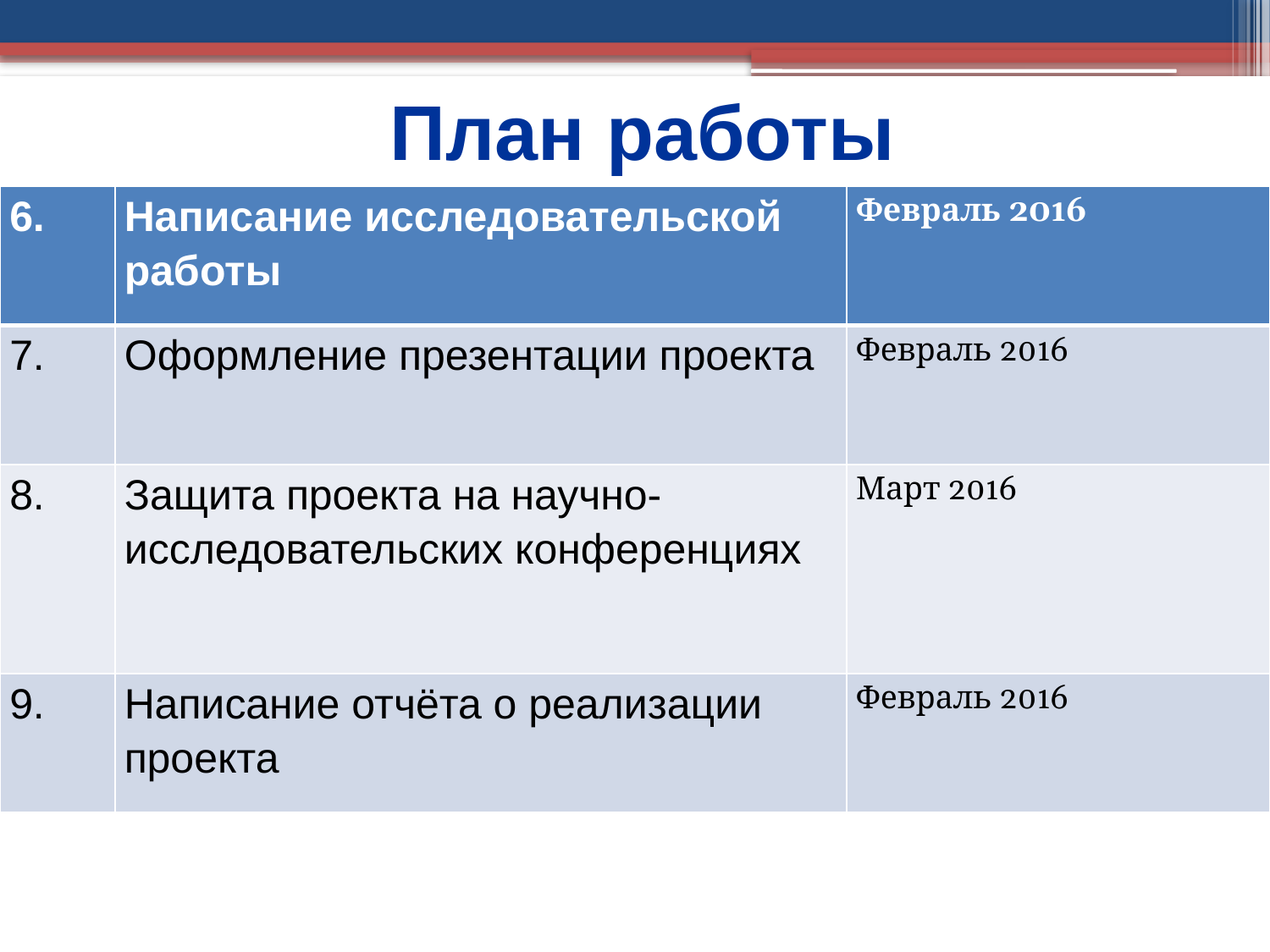

План работы

| 6. | Написание исследовательской работы | Февраль 2016 |
| --- | --- | --- |
| 7. | Оформление презентации проекта | Февраль 2016 |
| 8. | Защита проекта на научно-исследовательских конференциях | Март 2016 |
| 9. | Написание отчёта о реализации проекта | Февраль 2016 |